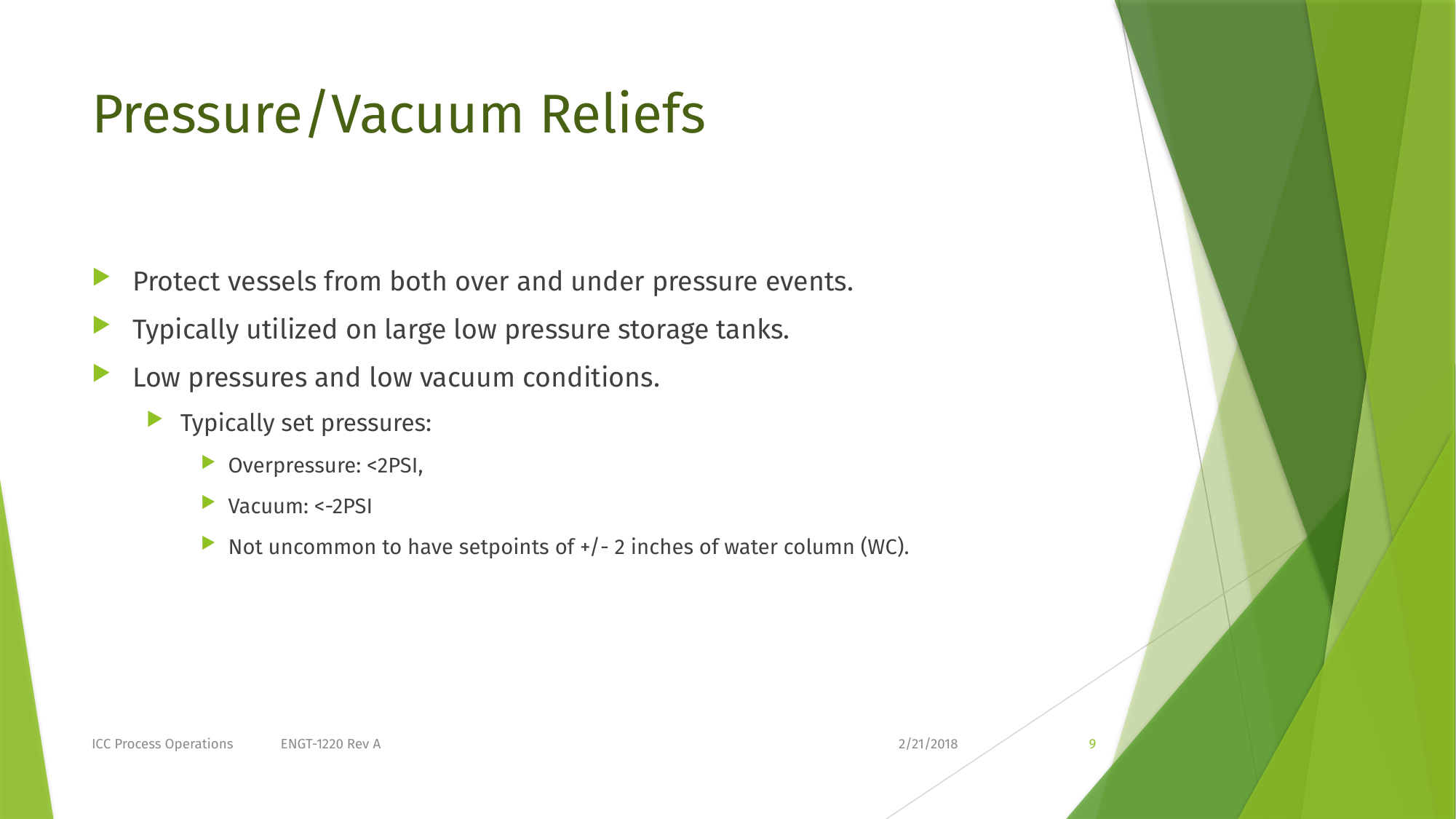

# Pressure/Vacuum Reliefs
Protect vessels from both over and under pressure events.
Typically utilized on large low pressure storage tanks.
Low pressures and low vacuum conditions.
Typically set pressures:
Overpressure: <2PSI,
Vacuum: <-2PSI
Not uncommon to have setpoints of +/- 2 inches of water column (WC).

ICC Process Operations             ENGT-1220 Rev A
2/21/2018
9